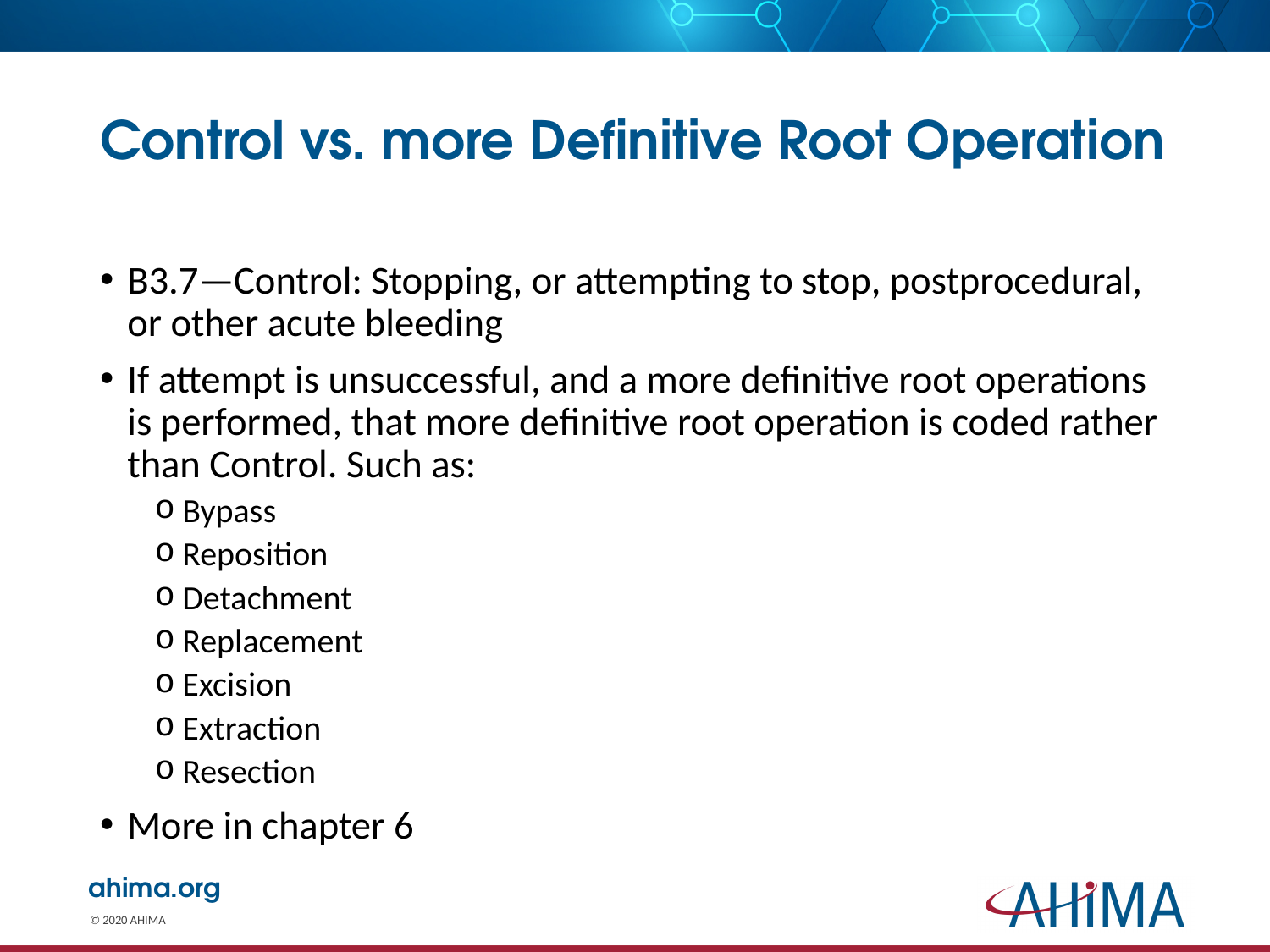

# Control vs. more Definitive Root Operation
B3.7—Control: Stopping, or attempting to stop, postprocedural, or other acute bleeding
If attempt is unsuccessful, and a more definitive root operations is performed, that more definitive root operation is coded rather than Control. Such as:
Bypass
Reposition
Detachment
Replacement
Excision
Extraction
Resection
More in chapter 6